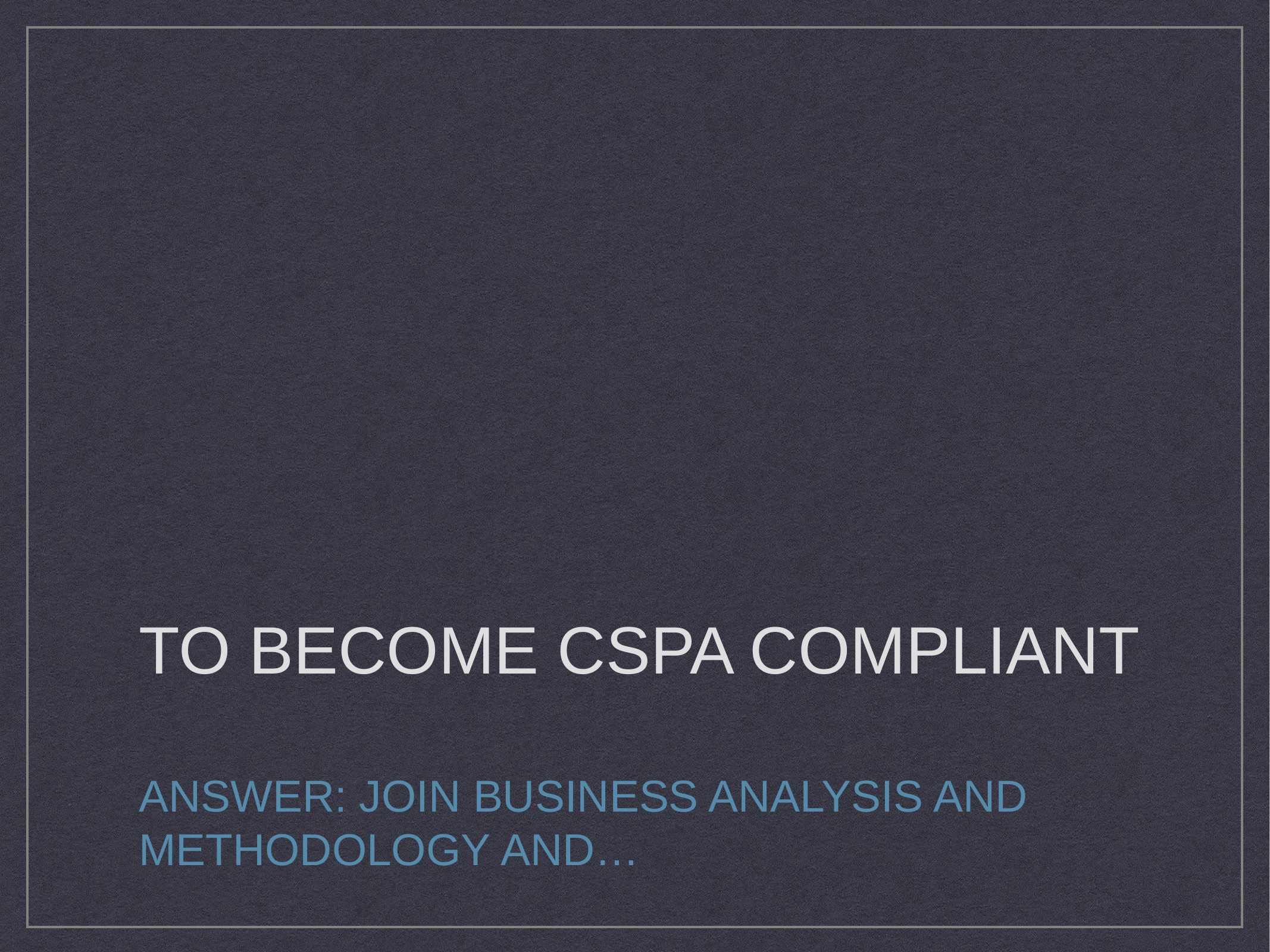

# To become cspa compliant
Answer: join business analysis and methodology and…